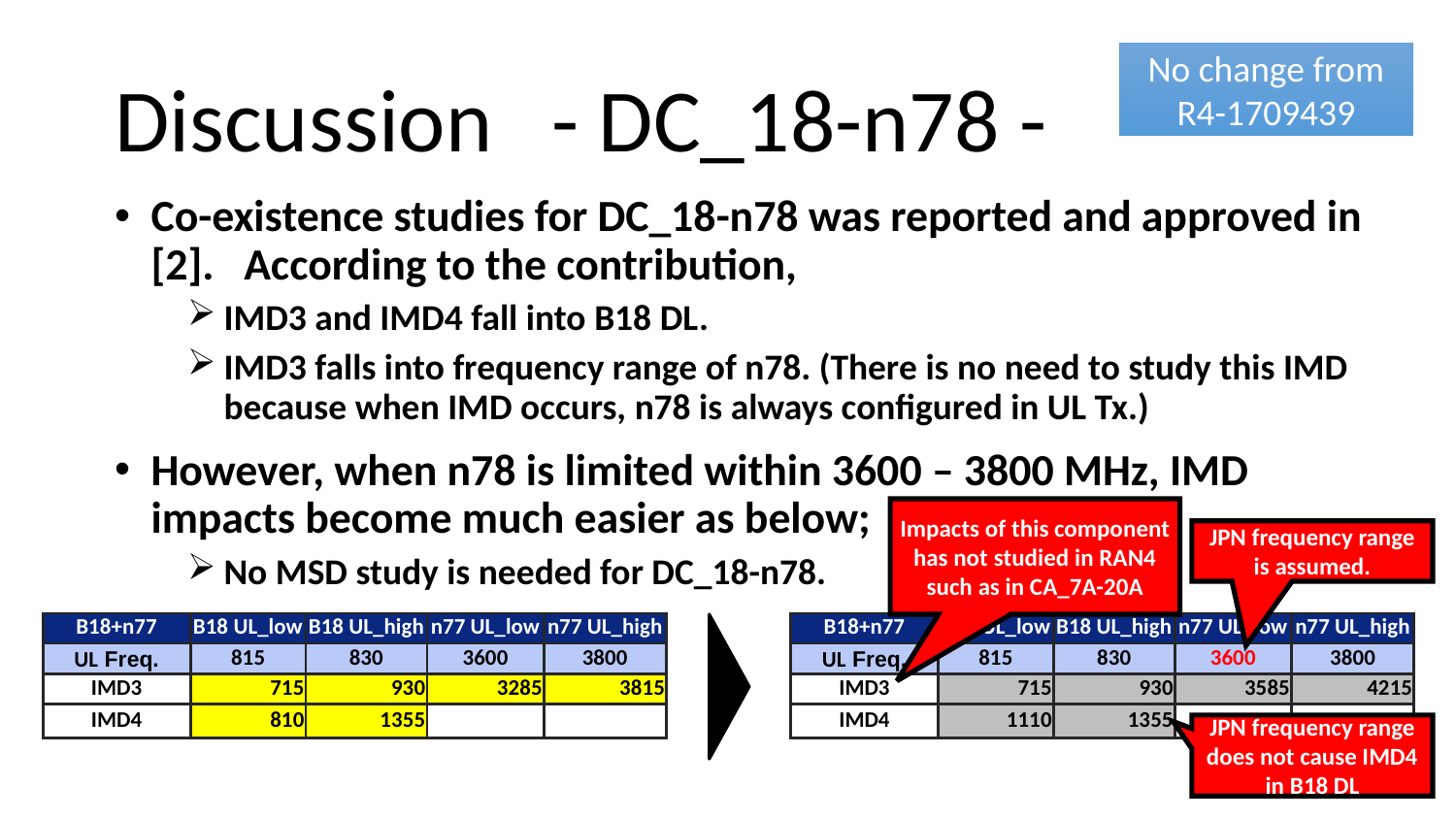

# Discussion	- DC_18-n78 -
No change from R4-1709439
Co-existence studies for DC_18-n78 was reported and approved in [2].   According to the contribution,
IMD3 and IMD4 fall into B18 DL.
IMD3 falls into frequency range of n78. (There is no need to study this IMD because when IMD occurs, n78 is always configured in UL Tx.)
However, when n78 is limited within 3600 – 3800 MHz, IMD impacts become much easier as below;
No MSD study is needed for DC_18-n78.

Impacts of this component has not studied in RAN4 such as in CA_7A-20A
JPN frequency range is assumed.
| B18+n77 | B18 UL\_low | B18 UL\_high | n77 UL\_low | n77 UL\_high |
| --- | --- | --- | --- | --- |
| UL Freq. | 815 | 830 | 3600 | 3800 |
| IMD3 | 715 | 930 | 3285 | 3815 |
| IMD4 | 810 | 1355 |  |  |
| B18+n77 | B18 UL\_low | B18 UL\_high | n77 UL\_low | n77 UL\_high |
| --- | --- | --- | --- | --- |
| UL Freq. | 815 | 830 | 3600 | 3800 |
| IMD3 | 715 | 930 | 3585 | 4215 |
| IMD4 | 1110 | 1355 |  |  |

JPN frequency range does not cause IMD4 in B18 DL
5